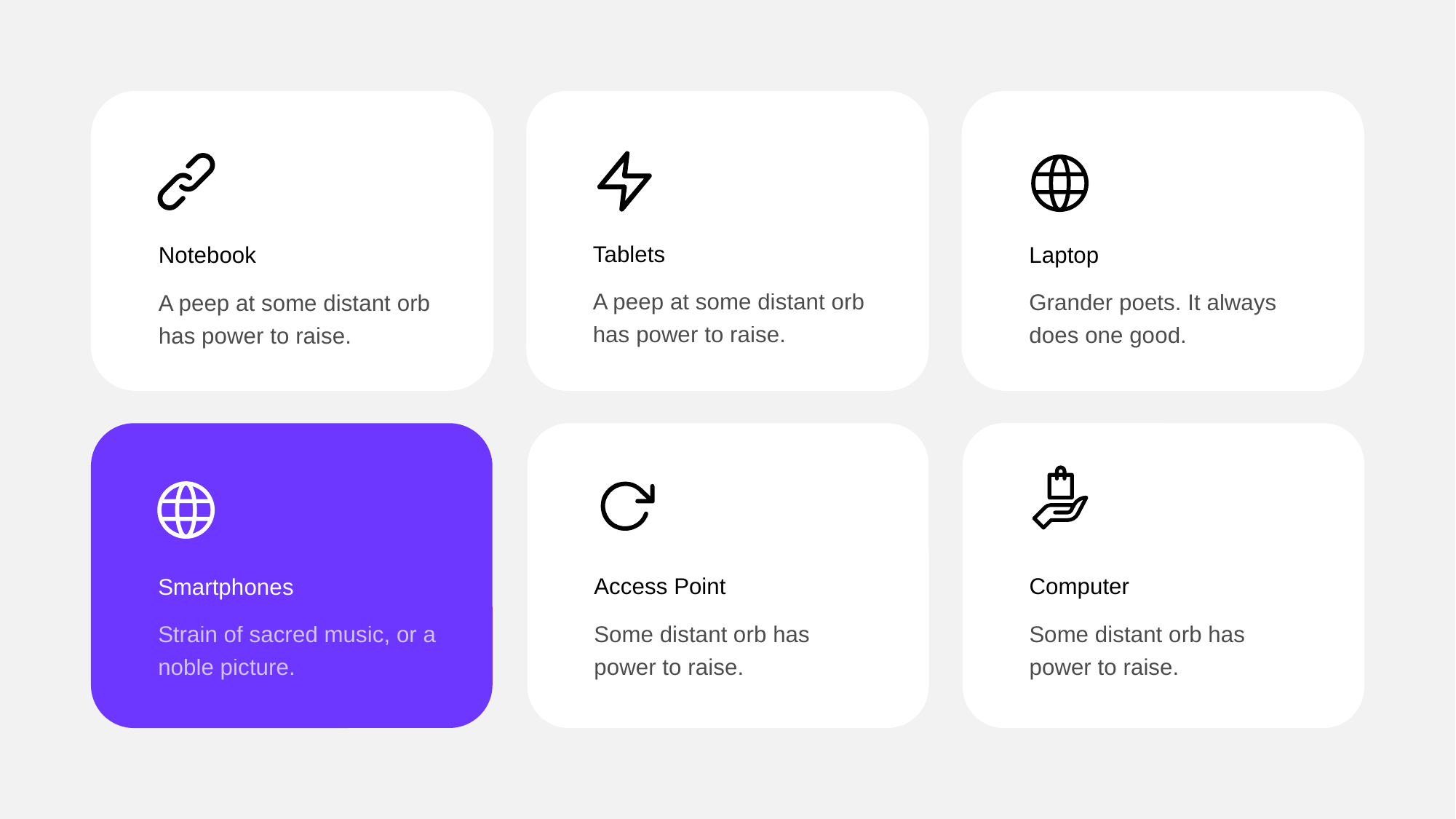

Notebook
A peep at some distant orb has power to raise.
Tablets
A peep at some distant orb has power to raise.
Laptop
Grander poets. It always does one good.

Smartphones
Strain of sacred music, or a noble picture.
Access Point
Some distant orb has
power to raise.
Computer
Some distant orb has
power to raise.